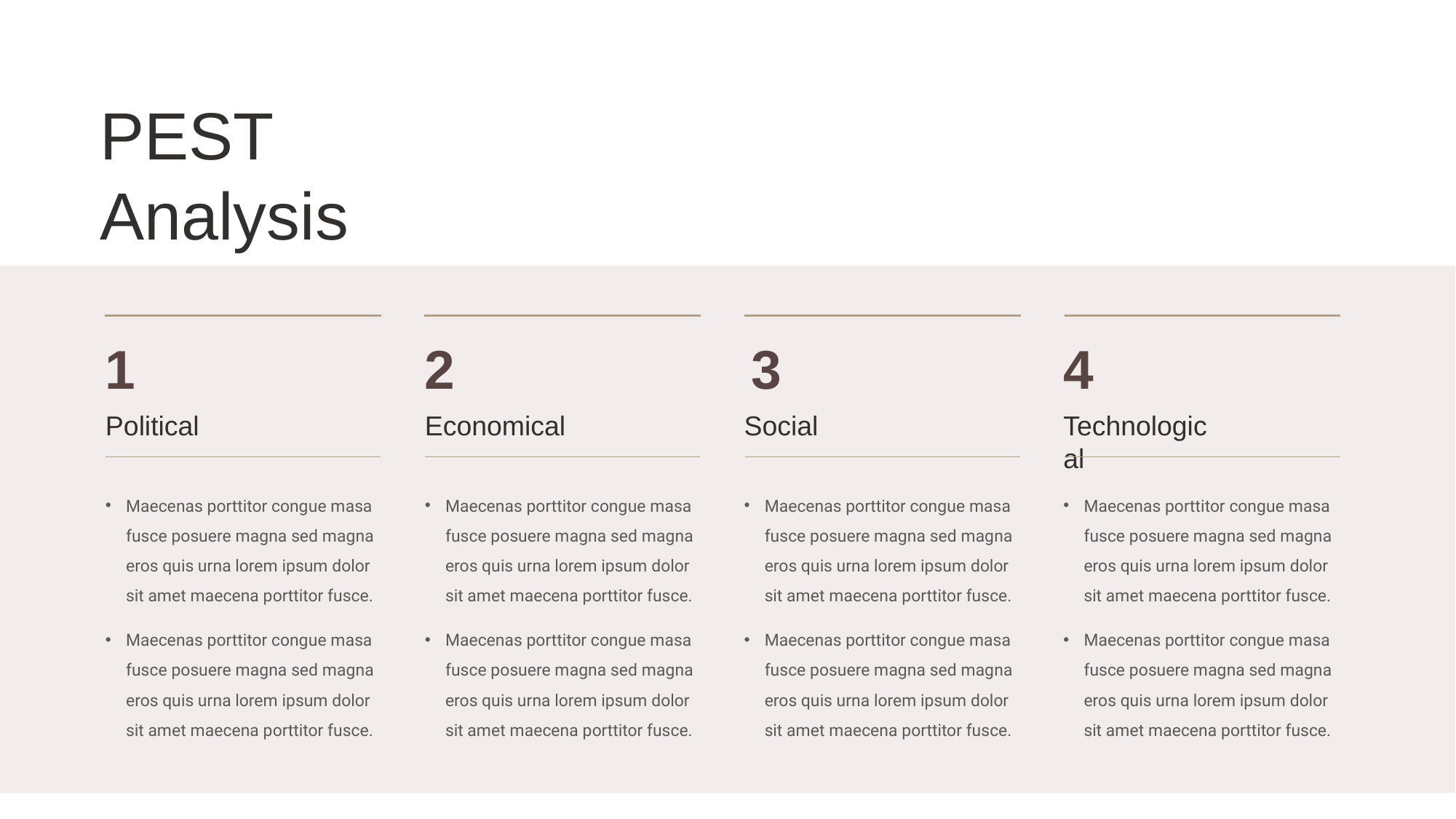

PEST Analysis

2
3
4
1
Political
Economical
Social
Technological
Maecenas porttitor congue masa fusce posuere magna sed magna eros quis urna lorem ipsum dolor sit amet maecena porttitor fusce.
Maecenas porttitor congue masa fusce posuere magna sed magna eros quis urna lorem ipsum dolor sit amet maecena porttitor fusce.
Maecenas porttitor congue masa fusce posuere magna sed magna eros quis urna lorem ipsum dolor sit amet maecena porttitor fusce.
Maecenas porttitor congue masa fusce posuere magna sed magna eros quis urna lorem ipsum dolor sit amet maecena porttitor fusce.
Maecenas porttitor congue masa fusce posuere magna sed magna eros quis urna lorem ipsum dolor sit amet maecena porttitor fusce.
Maecenas porttitor congue masa fusce posuere magna sed magna eros quis urna lorem ipsum dolor sit amet maecena porttitor fusce.
Maecenas porttitor congue masa fusce posuere magna sed magna eros quis urna lorem ipsum dolor sit amet maecena porttitor fusce.
Maecenas porttitor congue masa fusce posuere magna sed magna eros quis urna lorem ipsum dolor sit amet maecena porttitor fusce.